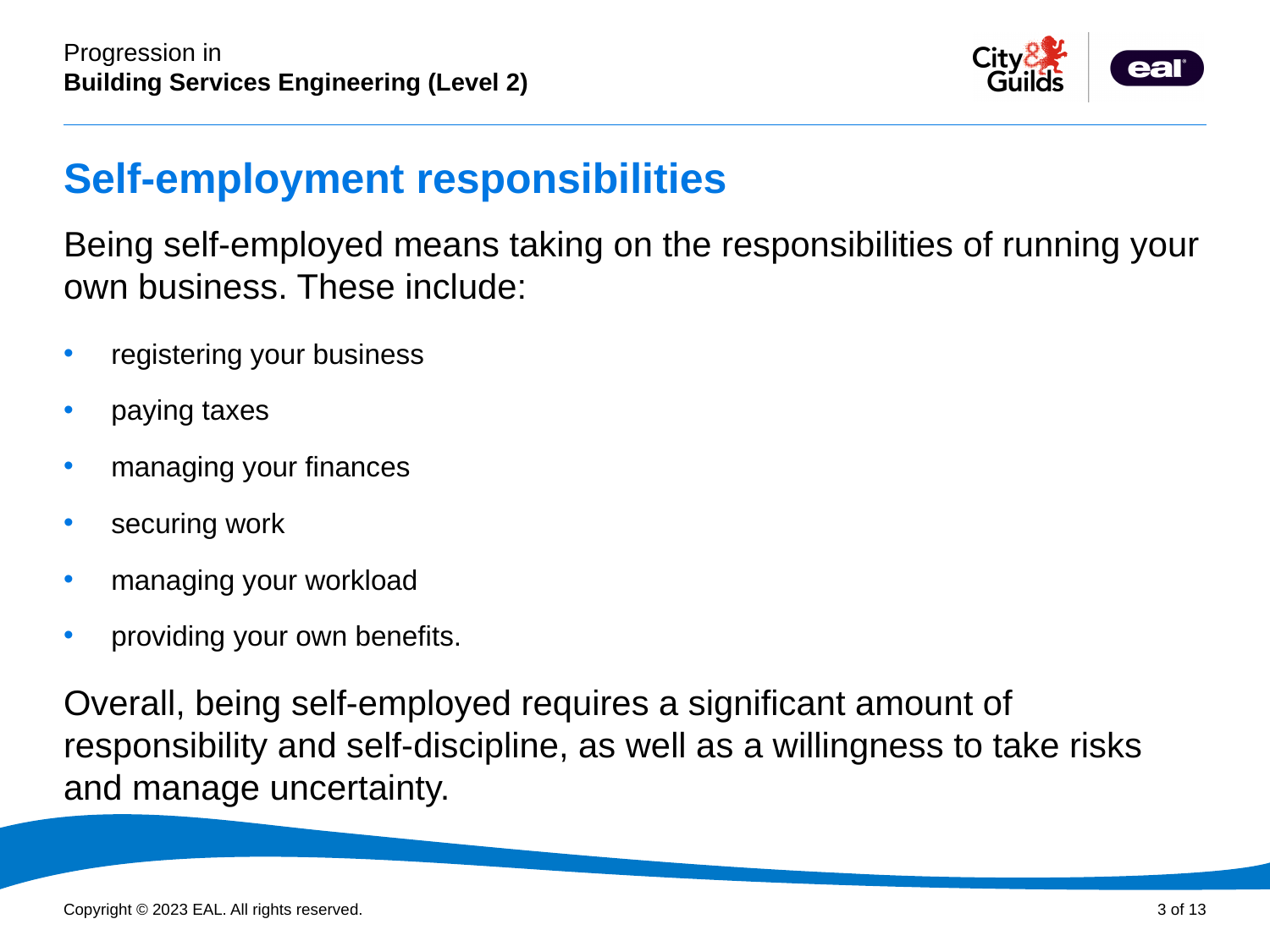

# Self-employment responsibilities
Being self-employed means taking on the responsibilities of running your own business. These include:
registering your business
paying taxes
managing your finances
securing work
managing your workload
providing your own benefits.
Overall, being self-employed requires a significant amount of responsibility and self-discipline, as well as a willingness to take risks and manage uncertainty.